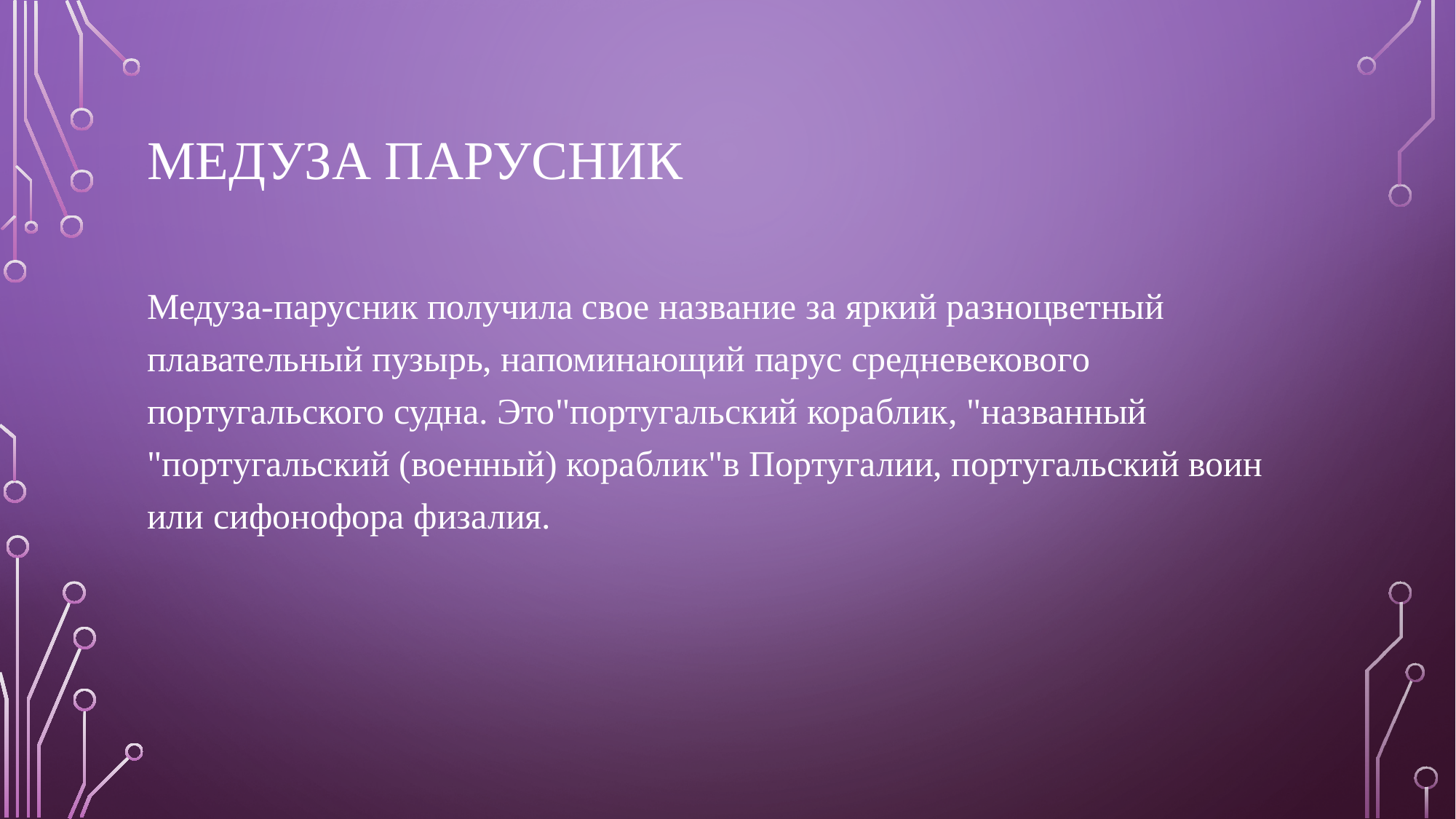

# Медуза парусник
Медуза-парусник получила свое название за яркий разноцветный плавательный пузырь, напоминающий парус средневекового португальского судна. Это"португальский кораблик, "названный "португальский (военный) кораблик"в Португалии, португальский воин или сифонофора физалия.